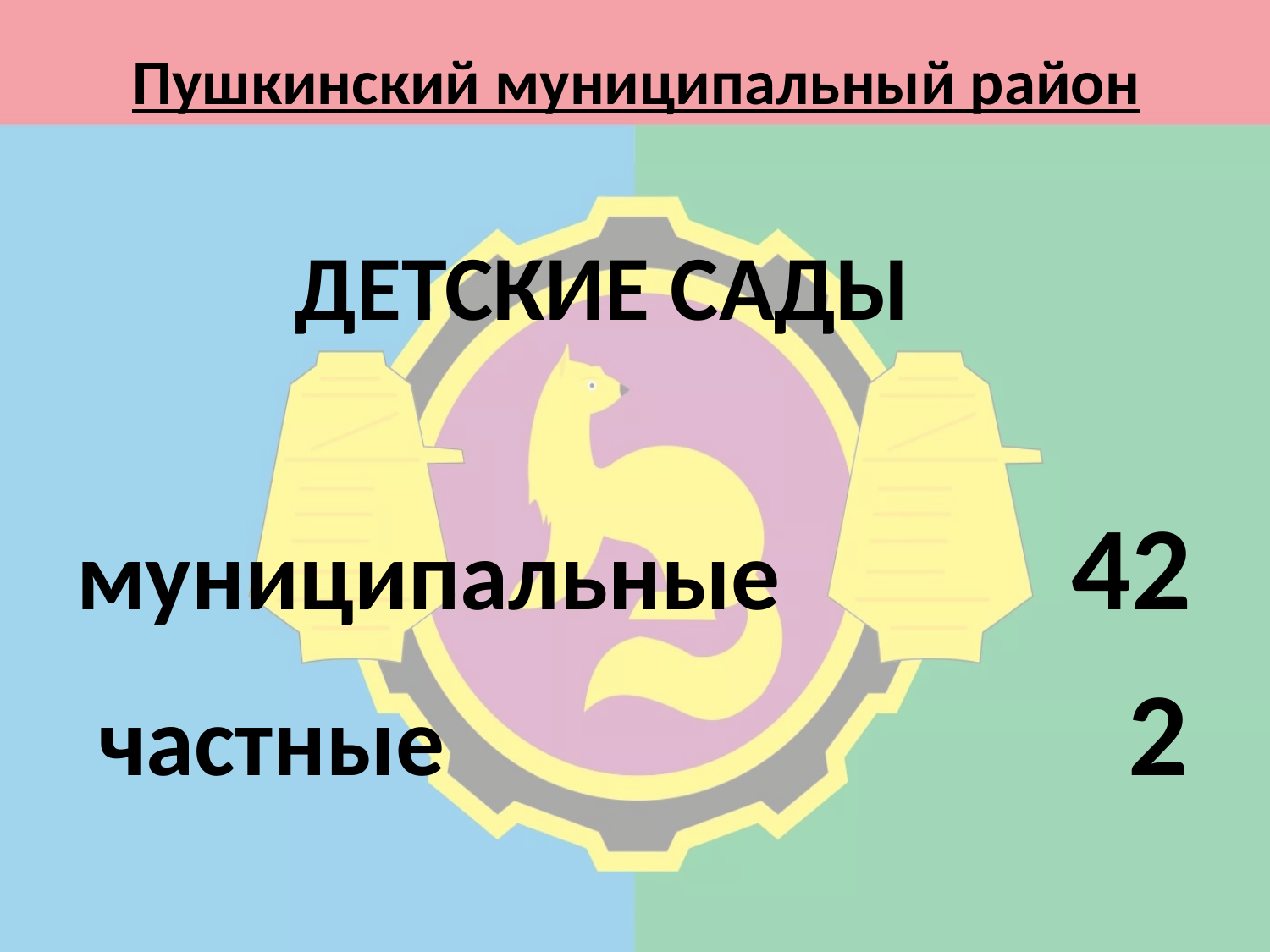

# Пушкинский муниципальный район
 ДЕТСКИЕ САДЫ

муниципальные           42
 частные                               2